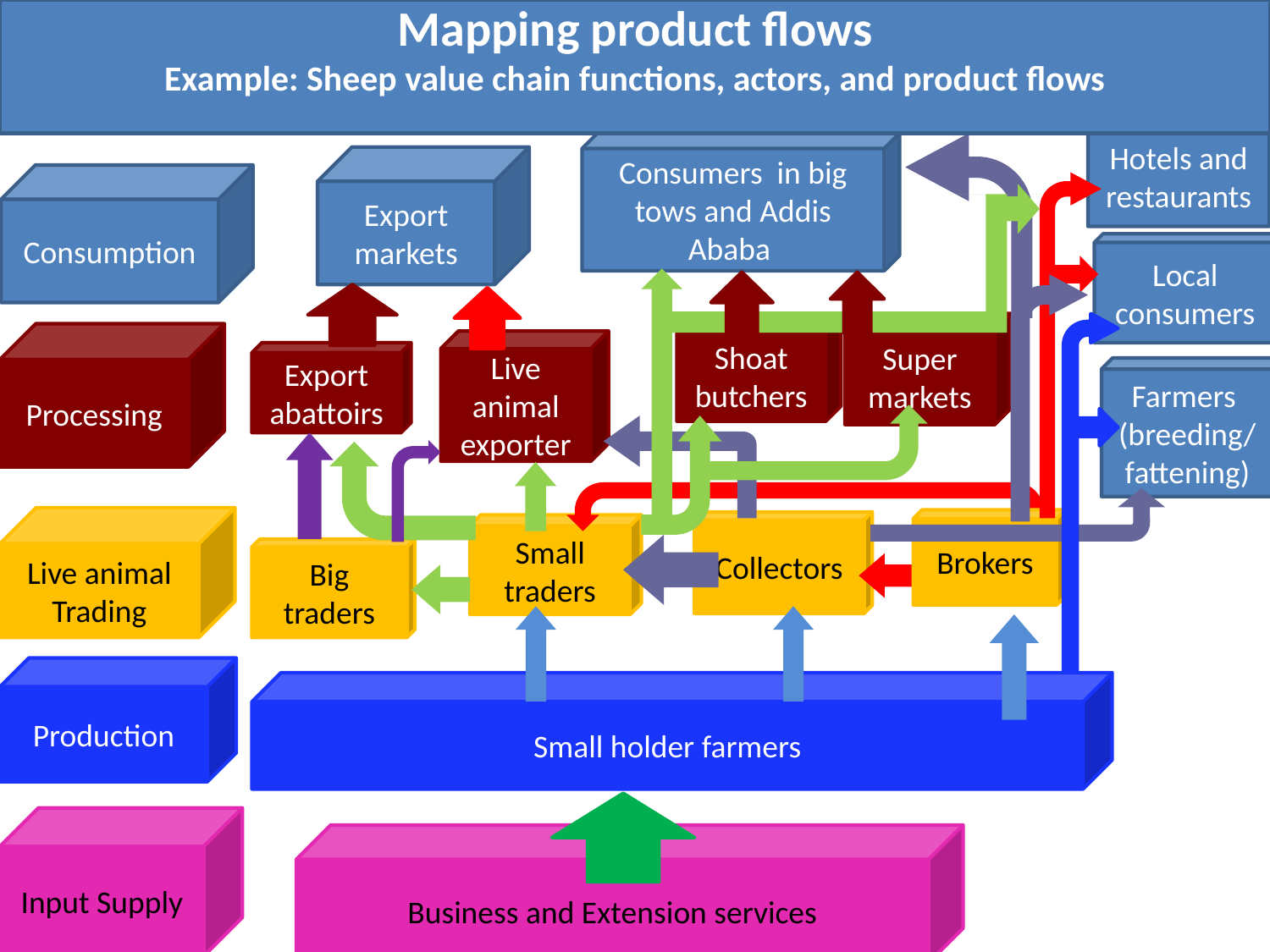

Mapping product flows
Example: Sheep value chain functions, actors, and product flows

Hotels and restaurants
Consumers  in big tows and Addis Ababa

Export markets
Consumption

Local consumers

Super markets
Shoat butchers
Processing

Live animal exporter
Export abattoirs
Farmers
(breeding/ fattening)

Live animal Trading
Brokers
Collectors
Small traders

Big traders

Production
Small holder farmers

Input Supply
Business and Extension services